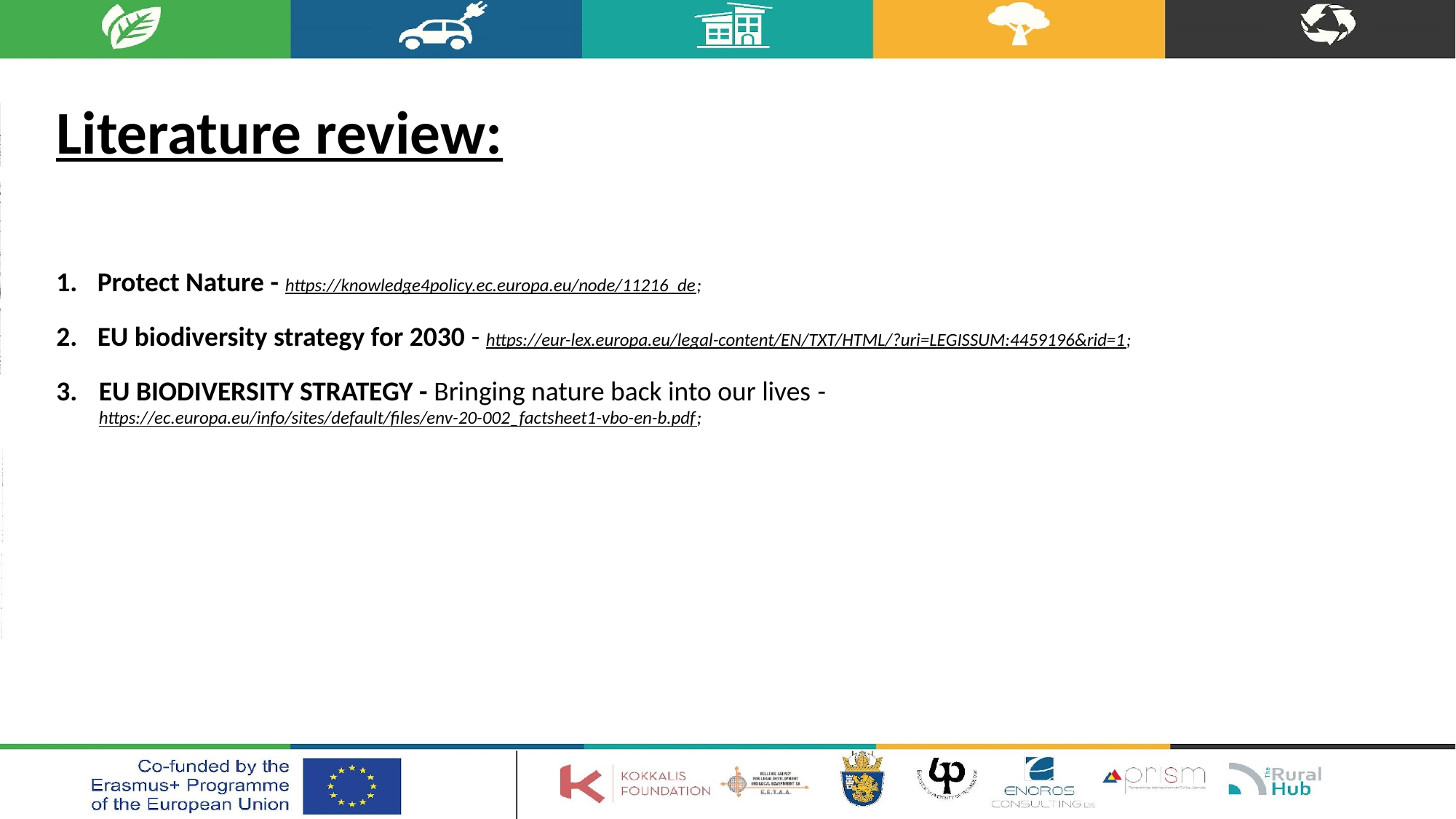

Literature review:

Protect Nature - https://knowledge4policy.ec.europa.eu/node/11216_de;

EU biodiversity strategy for 2030 - https://eur-lex.europa.eu/legal-content/EN/TXT/HTML/?uri=LEGISSUM:4459196&rid=1;

EU BIODIVERSITY STRATEGY - Bringing nature back into our lives - https://ec.europa.eu/info/sites/default/files/env-20-002_factsheet1-vbo-en-b.pdf;